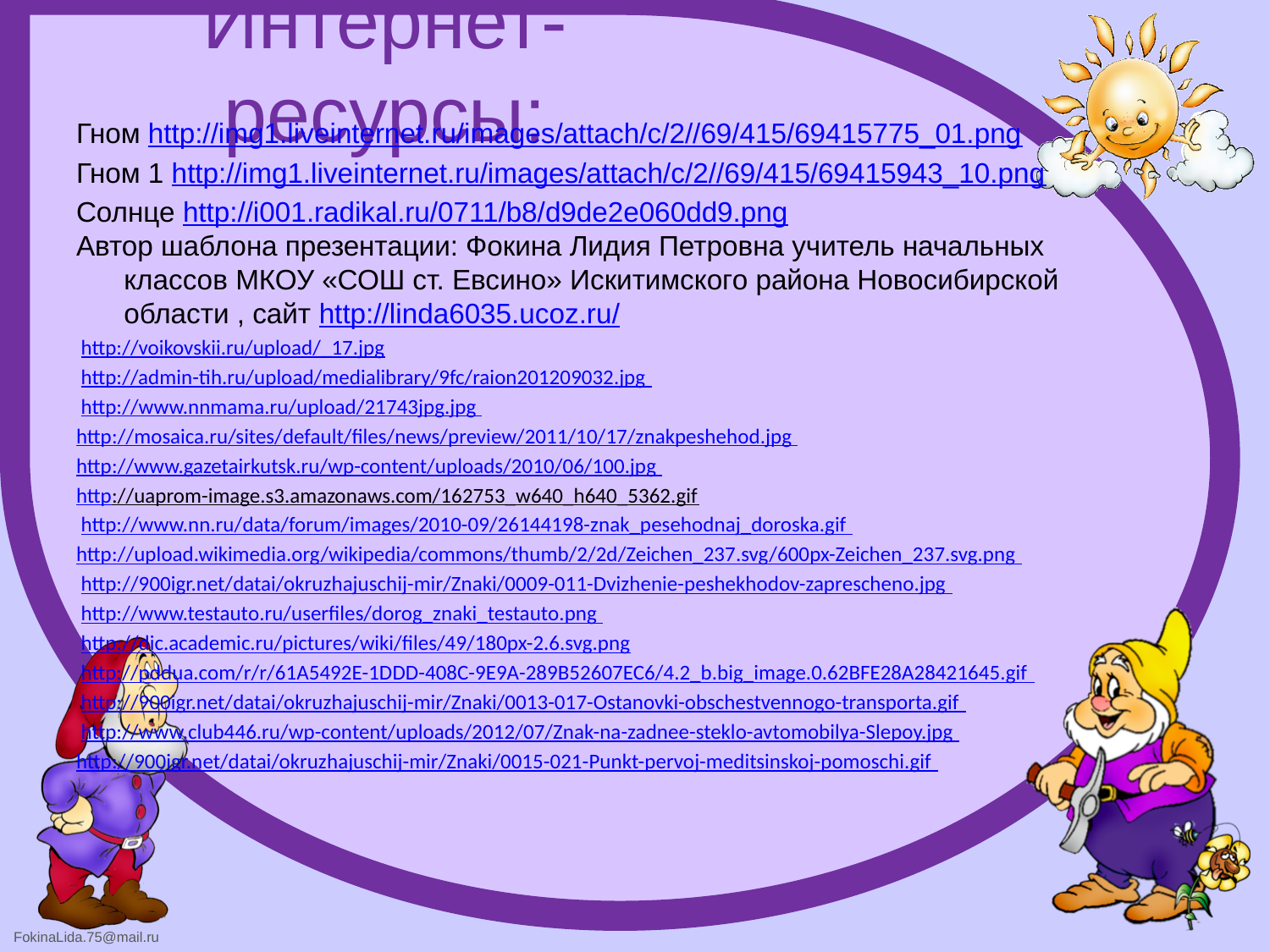

# Интернет-ресурсы:
Гном http://img1.liveinternet.ru/images/attach/c/2//69/415/69415775_01.png
Гном 1 http://img1.liveinternet.ru/images/attach/c/2//69/415/69415943_10.png
Солнце http://i001.radikal.ru/0711/b8/d9de2e060dd9.png
Автор шаблона презентации: Фокина Лидия Петровна учитель начальных классов МКОУ «СОШ ст. Евсино» Искитимского района Новосибирской области , сайт http://linda6035.ucoz.ru/
 http://voikovskii.ru/upload/_17.jpg
 http://admin-tih.ru/upload/medialibrary/9fc/raion201209032.jpg
 http://www.nnmama.ru/upload/21743jpg.jpg
http://mosaica.ru/sites/default/files/news/preview/2011/10/17/znakpeshehod.jpg
http://www.gazetairkutsk.ru/wp-content/uploads/2010/06/100.jpg
http://uaprom-image.s3.amazonaws.com/162753_w640_h640_5362.gif
 http://www.nn.ru/data/forum/images/2010-09/26144198-znak_pesehodnaj_doroska.gif
http://upload.wikimedia.org/wikipedia/commons/thumb/2/2d/Zeichen_237.svg/600px-Zeichen_237.svg.png
 http://900igr.net/datai/okruzhajuschij-mir/Znaki/0009-011-Dvizhenie-peshekhodov-zaprescheno.jpg
 http://www.testauto.ru/userfiles/dorog_znaki_testauto.png
 http://dic.academic.ru/pictures/wiki/files/49/180px-2.6.svg.png
 http://pddua.com/r/r/61A5492E-1DDD-408C-9E9A-289B52607EC6/4.2_b.big_image.0.62BFE28A28421645.gif
 http://900igr.net/datai/okruzhajuschij-mir/Znaki/0013-017-Ostanovki-obschestvennogo-transporta.gif
 http://www.club446.ru/wp-content/uploads/2012/07/Znak-na-zadnee-steklo-avtomobilya-Slepoy.jpg
http://900igr.net/datai/okruzhajuschij-mir/Znaki/0015-021-Punkt-pervoj-meditsinskoj-pomoschi.gif